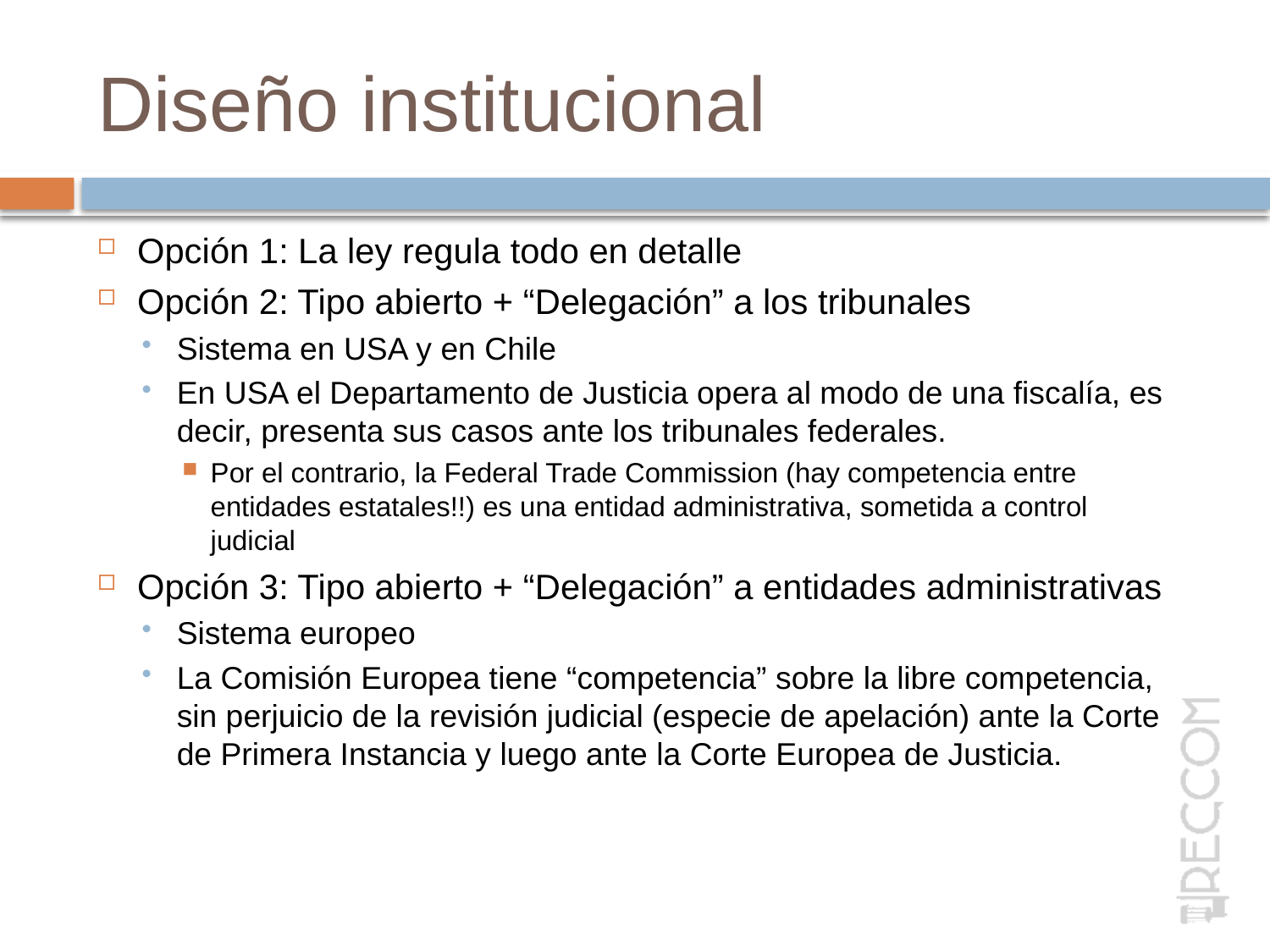

# Diseño institucional
Opción 1: La ley regula todo en detalle
Opción 2: Tipo abierto + “Delegación” a los tribunales
Sistema en USA y en Chile
En USA el Departamento de Justicia opera al modo de una fiscalía, es decir, presenta sus casos ante los tribunales federales.
Por el contrario, la Federal Trade Commission (hay competencia entre entidades estatales!!) es una entidad administrativa, sometida a control judicial
Opción 3: Tipo abierto + “Delegación” a entidades administrativas
Sistema europeo
La Comisión Europea tiene “competencia” sobre la libre competencia, sin perjuicio de la revisión judicial (especie de apelación) ante la Corte de Primera Instancia y luego ante la Corte Europea de Justicia.